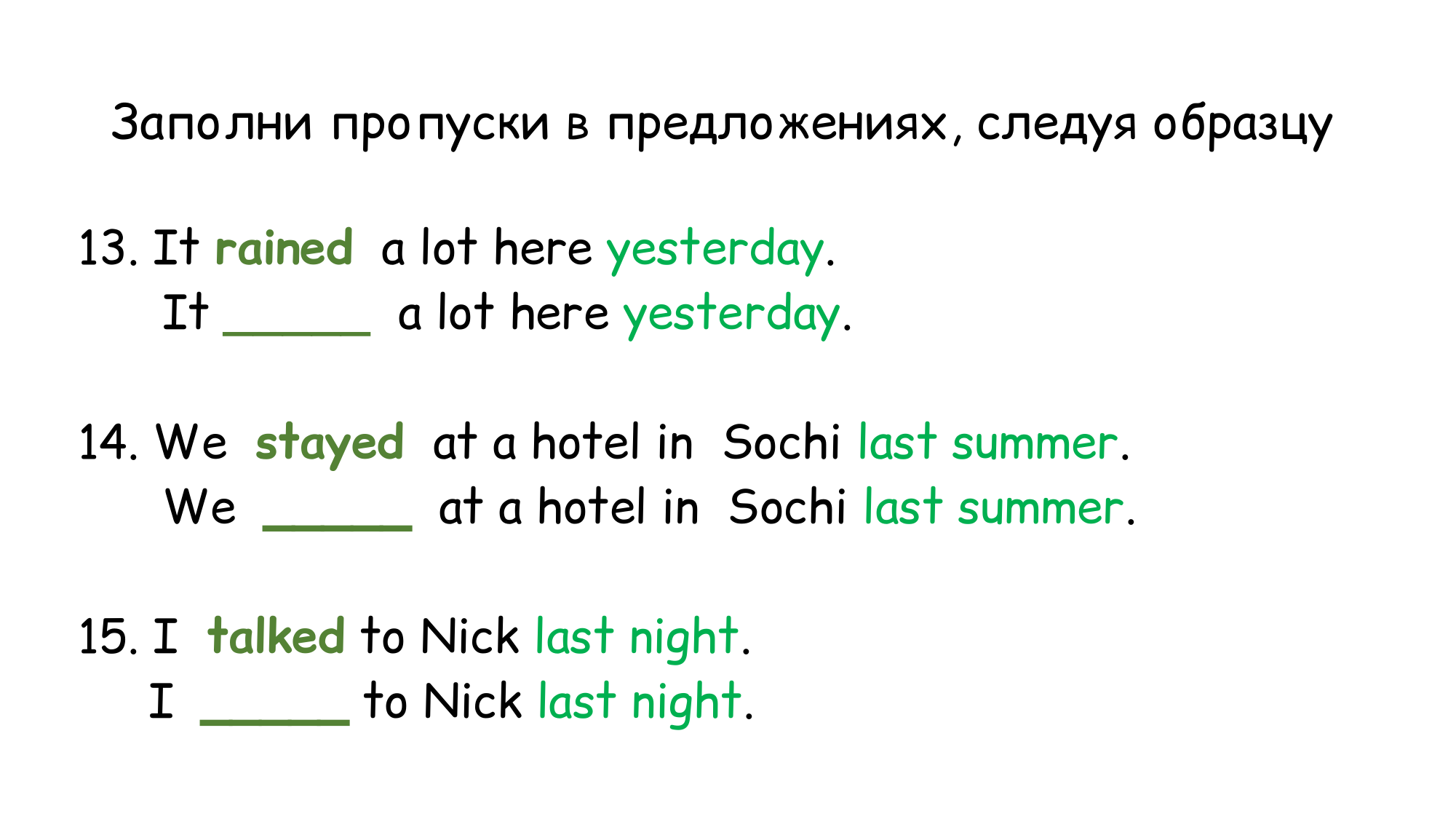

# Заполни пропуски в предложениях, следуя образцу
13. It rained  a lot here yesterday.
      It _____  a lot here yesterday.

14. We  stayed  at a hotel in  Sochi last summer.
      We  _____  at a hotel in  Sochi last summer.

15. I  talked to Nick last night.
     I  _____ to Nick last night.